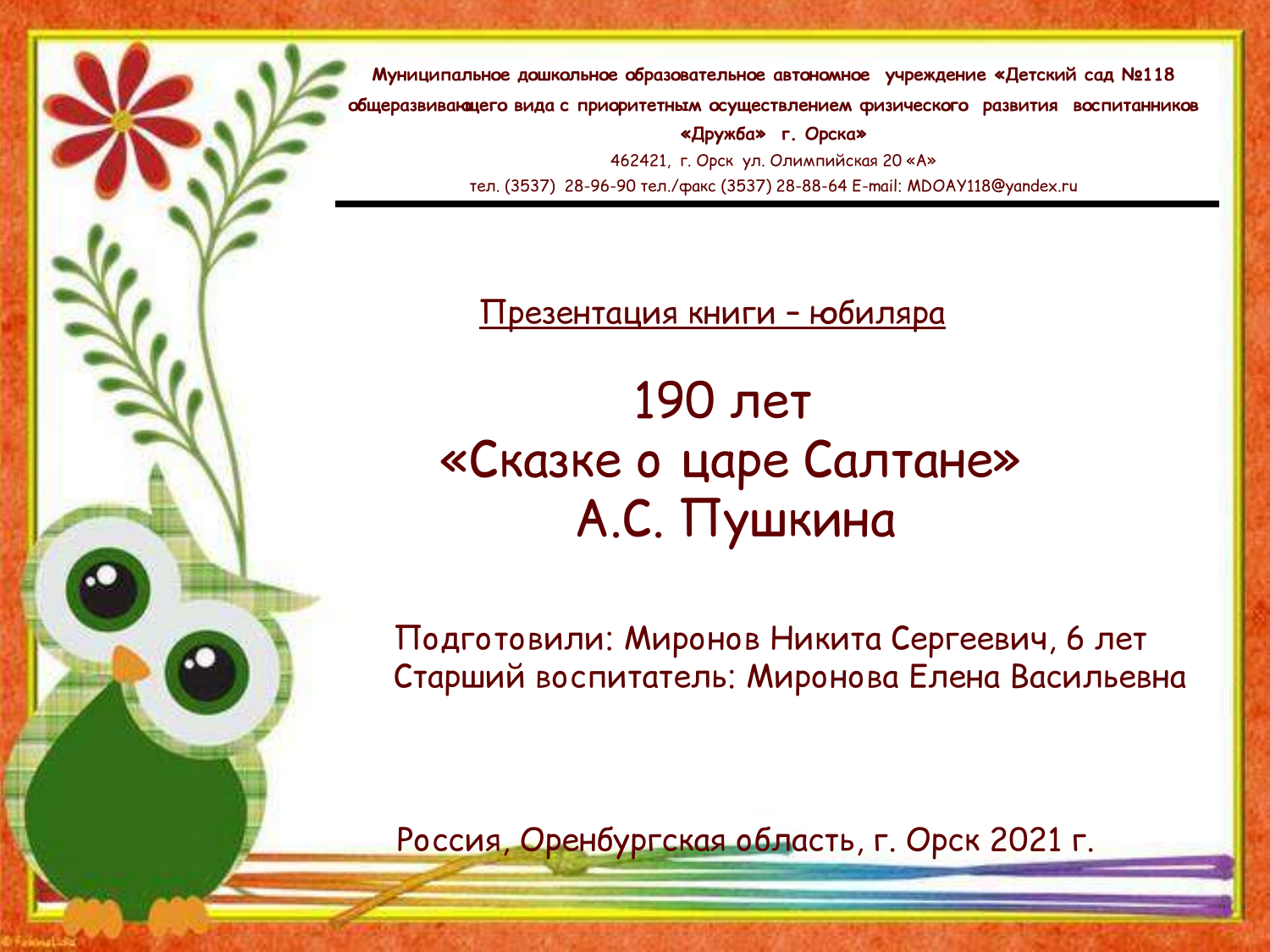

|  |
| --- |
| Муниципальное дошкольное образовательное автономное учреждение «Детский сад №118 общеразвивающего вида с приоритетным осуществлением физического развития воспитанников «Дружба» г. Орска» 462421, г. Орск ул. Олимпийская 20 «А» тел. (3537) 28-96-90 тел./факс (3537) 28-88-64 E-mail: MDOAY118@yandex.ru |

                  Презентация книги – юбиляра

                      190 лет
         «Сказке о царе Салтане»
                  А.С. Пушкина

Подготовили: Миронов Никита Сергеевич, 6 лет
Старший воспитатель: Миронова Елена Васильевна
Россия, Оренбургская область, г. Орск 2021 г.